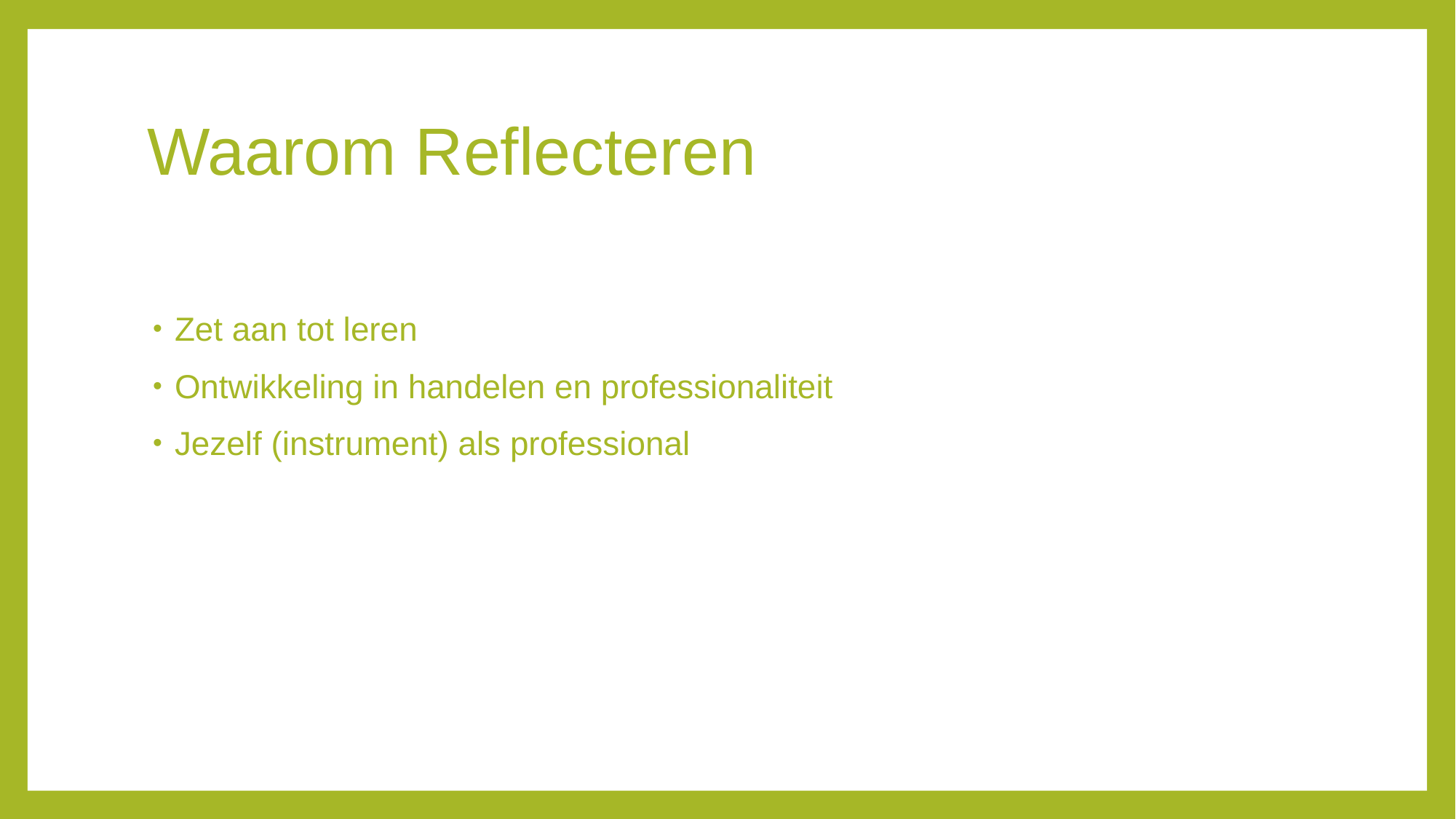

# Waarom Reflecteren

Zet aan tot leren
Ontwikkeling in handelen en professionaliteit
Jezelf (instrument) als professional